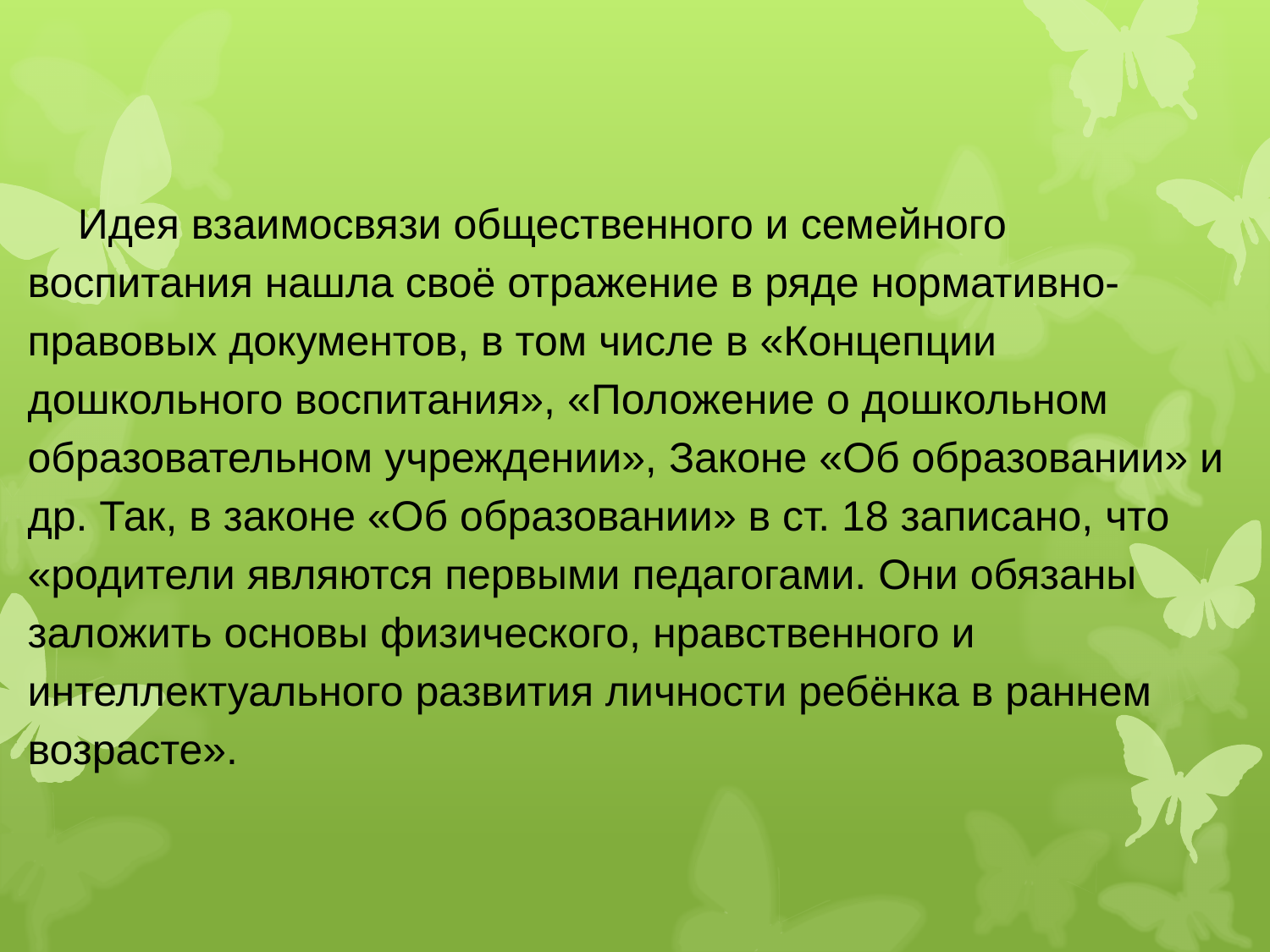

# Идея взаимосвязи общественного и семейного воспитания нашла своё отражение в ряде нормативно-правовых документов, в том числе в «Концепции дошкольного воспитания», «Положение о дошкольном образовательном учреждении», Законе «Об образовании» и др. Так, в законе «Об образовании» в ст. 18 записано, что «родители являются первыми педагогами. Они обязаны заложить основы физического, нравственного и интеллектуального развития личности ребёнка в раннем возрасте».